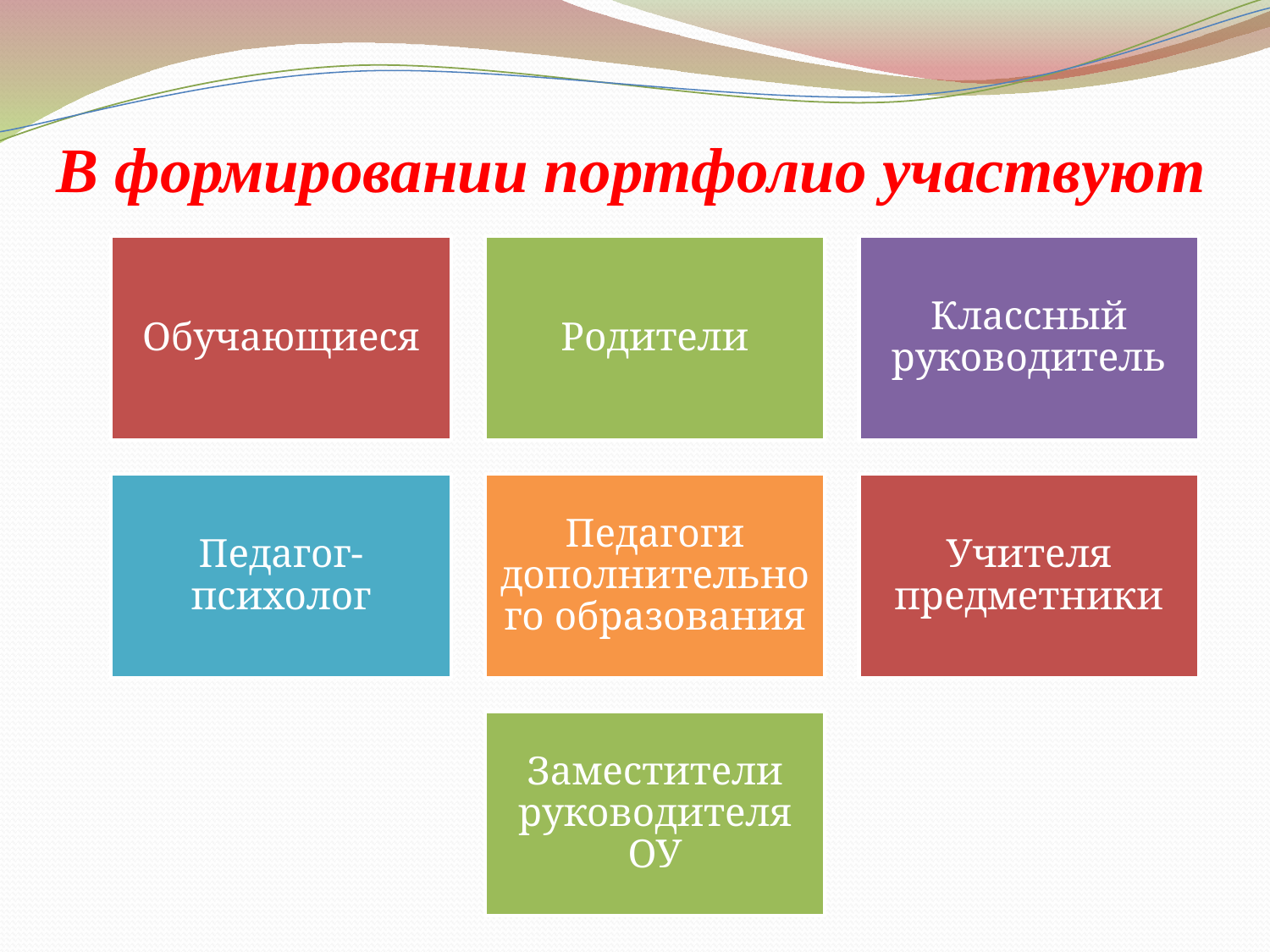

# В формировании портфолио участвуют
Обучающиеся
Родители
Классный руководитель
Педагог-психолог
Педагоги дополнительного образования
Учителя предметники
Заместители руководителя ОУ